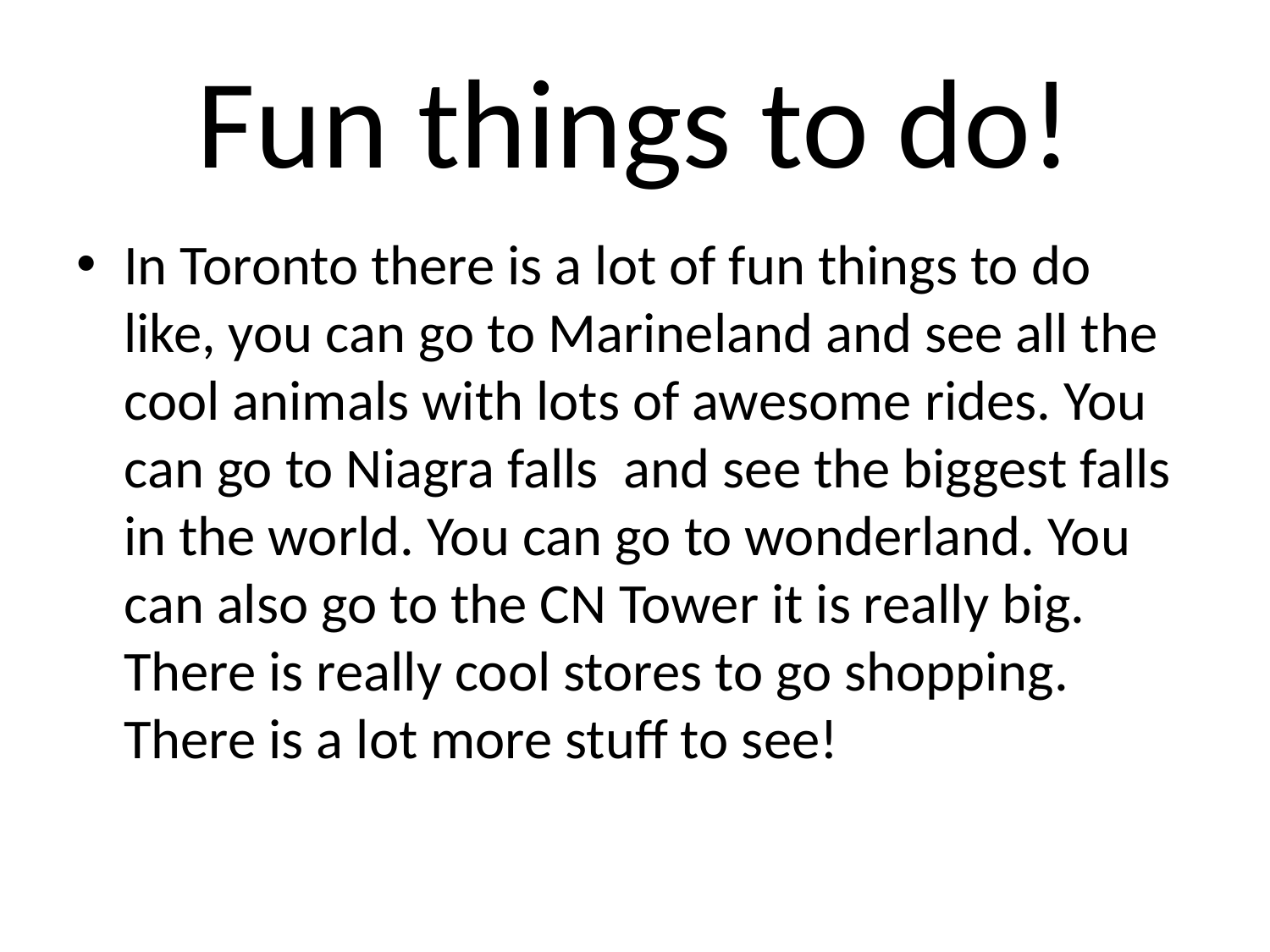

# Fun things to do!
In Toronto there is a lot of fun things to do like, you can go to Marineland and see all the   cool animals with lots of awesome rides. You can go to Niagra falls  and see the biggest falls in the world. You can go to wonderland. You can also go to the CN Tower it is really big. There is really cool stores to go shopping. There is a lot more stuff to see!